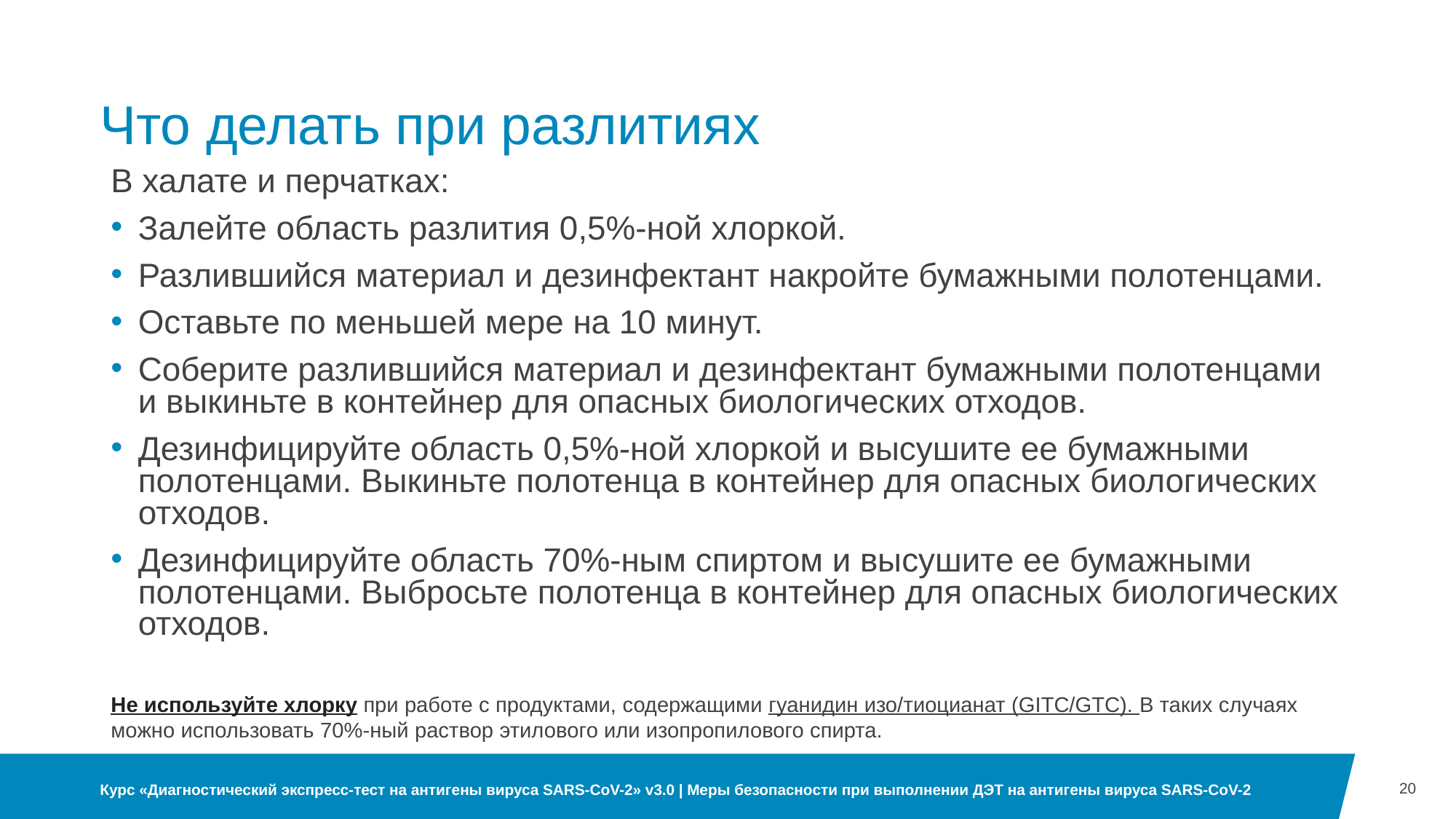

# Что делать при разлитиях
В халате и перчатках:
Залейте область разлития 0,5%-ной хлоркой.
Разлившийся материал и дезинфектант накройте бумажными полотенцами.
Оставьте по меньшей мере на 10 минут.
Соберите разлившийся материал и дезинфектант бумажными полотенцами и выкиньте в контейнер для опасных биологических отходов.
Дезинфицируйте область 0,5%-ной хлоркой и высушите ее бумажными полотенцами. Выкиньте полотенца в контейнер для опасных биологических отходов.
Дезинфицируйте область 70%-ным спиртом и высушите ее бумажными полотенцами. Выбросьте полотенца в контейнер для опасных биологических отходов.

Не используйте хлорку при работе с продуктами, содержащими гуанидин изо/тиоцианат (GITC/GTC). В таких случаях можно использовать 70%-ный раствор этилового или изопропилового спирта.
20
Курс «Диагностический экспресс-тест на антигены вируса SARS-CoV-2» v3.0 | Меры безопасности при выполнении ДЭТ на антигены вируса SARS-CoV-2